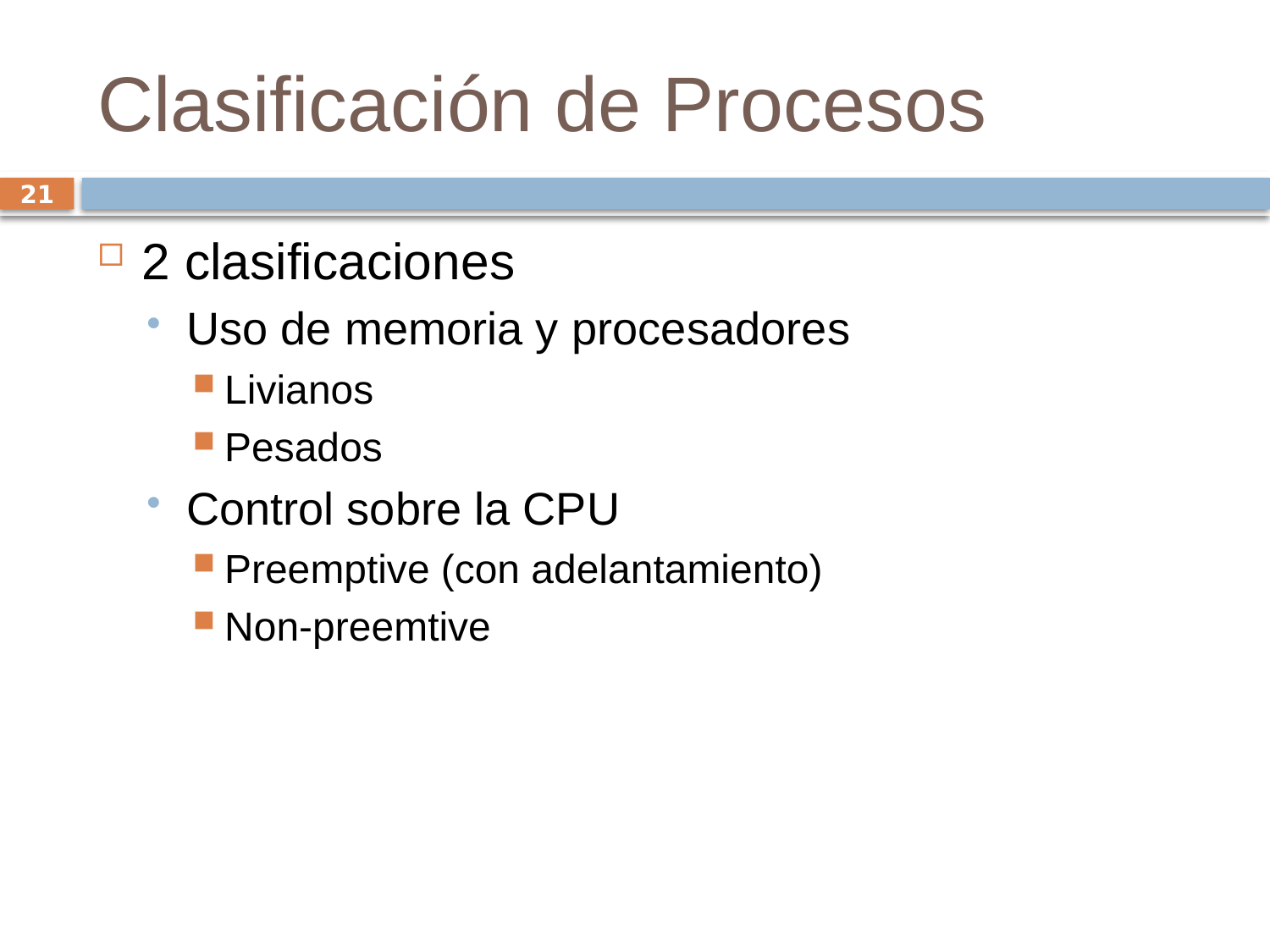

# Clasificación de Procesos
21
2 clasificaciones
Uso de memoria y procesadores
Livianos
Pesados
Control sobre la CPU
Preemptive (con adelantamiento)
Non-preemtive